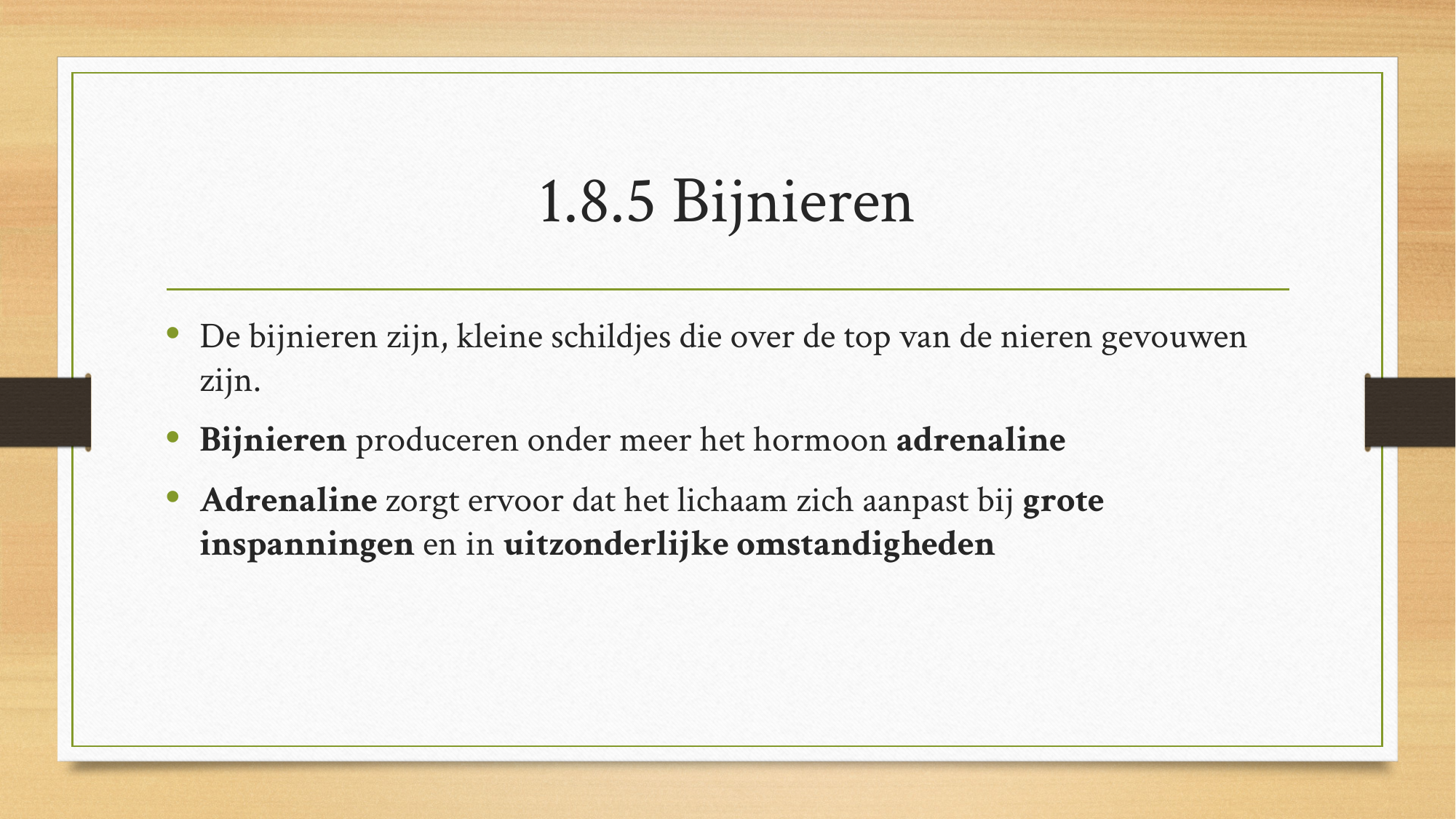

# 1.8.5 Bijnieren
De bijnieren zijn, kleine schildjes die over de top van de nieren gevouwen zijn.
Bijnieren produceren onder meer het hormoon adrenaline
Adrenaline zorgt ervoor dat het lichaam zich aanpast bij grote inspanningen en in uitzonderlijke omstandigheden